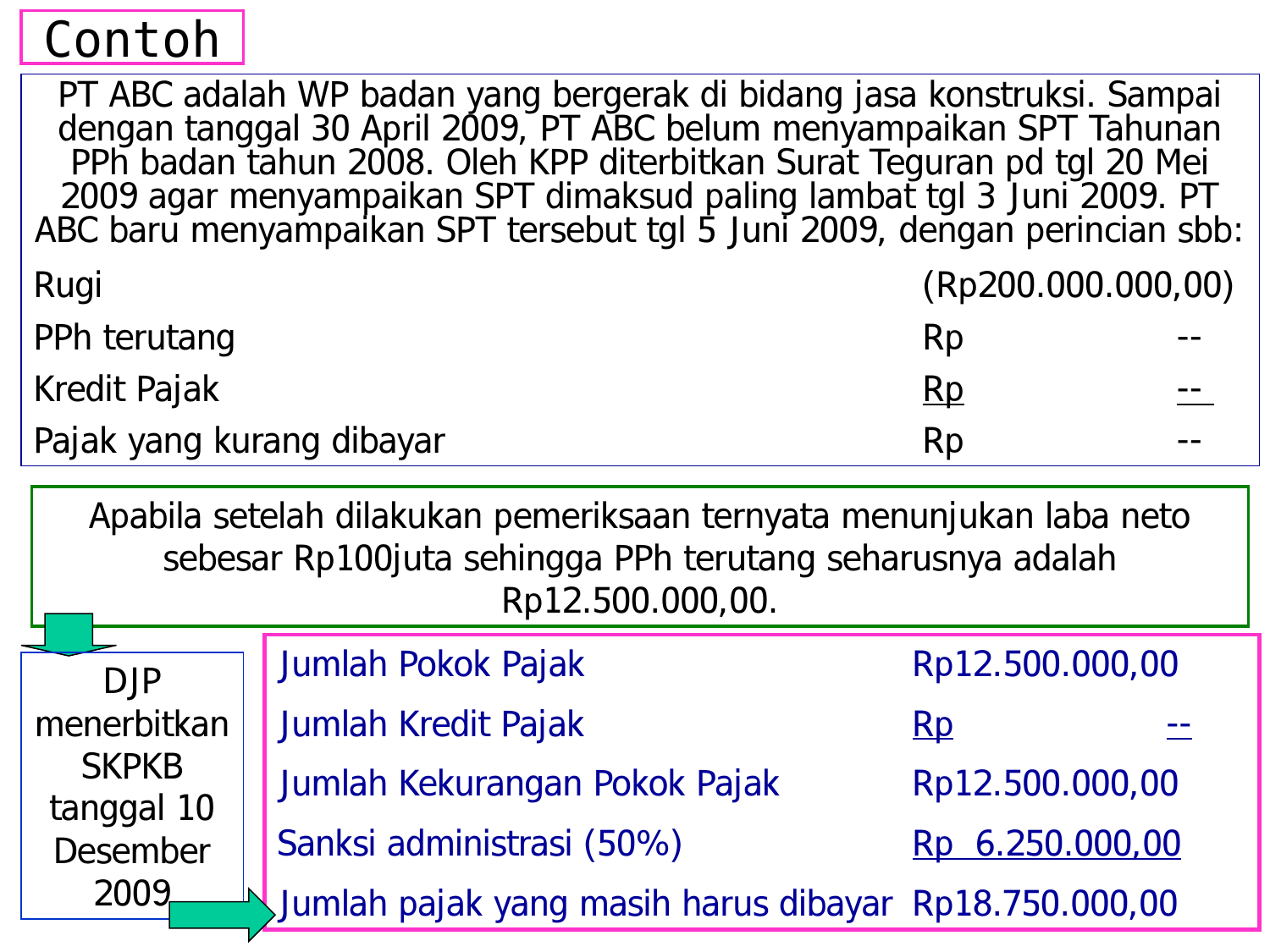

# Contoh
PT ABC adalah WP badan yang bergerak di bidang jasa konstruksi. Sampai dengan tanggal 30 April 2009, PT ABC belum menyampaikan SPT Tahunan PPh badan tahun 2008. Oleh KPP diterbitkan Surat Teguran pd tgl 20 Mei 2009 agar menyampaikan SPT dimaksud paling lambat tgl 3 Juni 2009. PT ABC baru menyampaikan SPT tersebut tgl 5 Juni 2009, dengan perincian sbb:
Rugi							(Rp200.000.000,00)
PPh terutang						Rp		--
Kredit Pajak						Rp		--
Pajak yang kurang dibayar				Rp		--
Apabila setelah dilakukan pemeriksaan ternyata menunjukan laba neto sebesar Rp100juta sehingga PPh terutang seharusnya adalah Rp12.500.000,00.

Jumlah Pokok Pajak			Rp12.500.000,00
Jumlah Kredit Pajak			Rp		--
Jumlah Kekurangan Pokok Pajak		Rp12.500.000,00
Sanksi administrasi (50%)		Rp  6.250.000,00
Jumlah pajak yang masih harus dibayar	Rp18.750.000,00
DJP menerbitkan SKPKB tanggal 10 Desember 2009